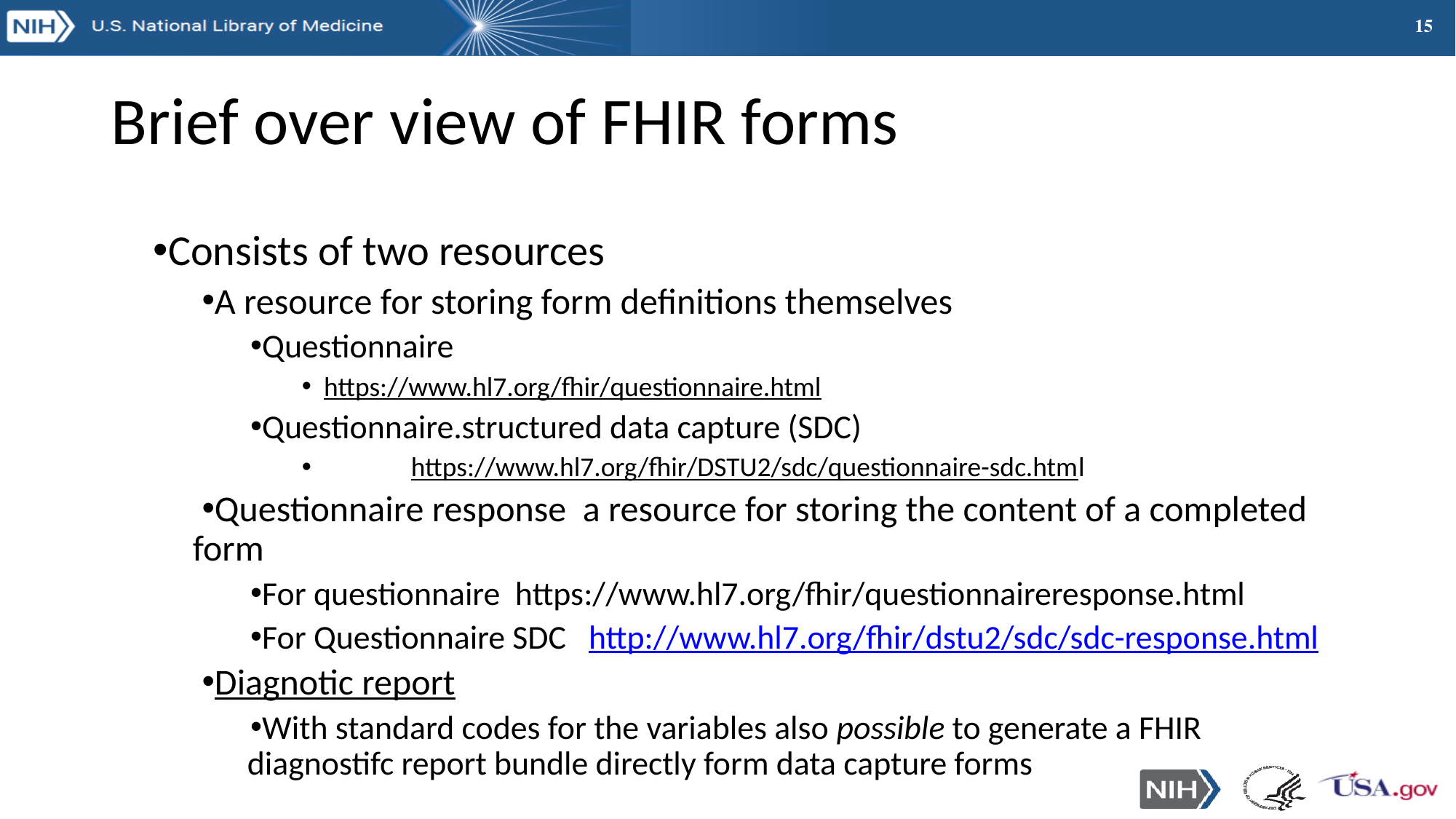

# Brief over view of FHIR forms
Consists of two resources
A resource for storing form definitions themselves
Questionnaire
  https://www.hl7.org/fhir/questionnaire.html
Questionnaire.structured data capture (SDC)
 	https://www.hl7.org/fhir/DSTU2/sdc/questionnaire-sdc.html
Questionnaire response  a resource for storing the content of a completed form
For questionnaire  https://www.hl7.org/fhir/questionnaireresponse.html
For Questionnaire SDC   http://www.hl7.org/fhir/dstu2/sdc/sdc-response.html
Diagnotic report
With standard codes for the variables also possible to generate a FHIR diagnostifc report bundle directly form data capture forms